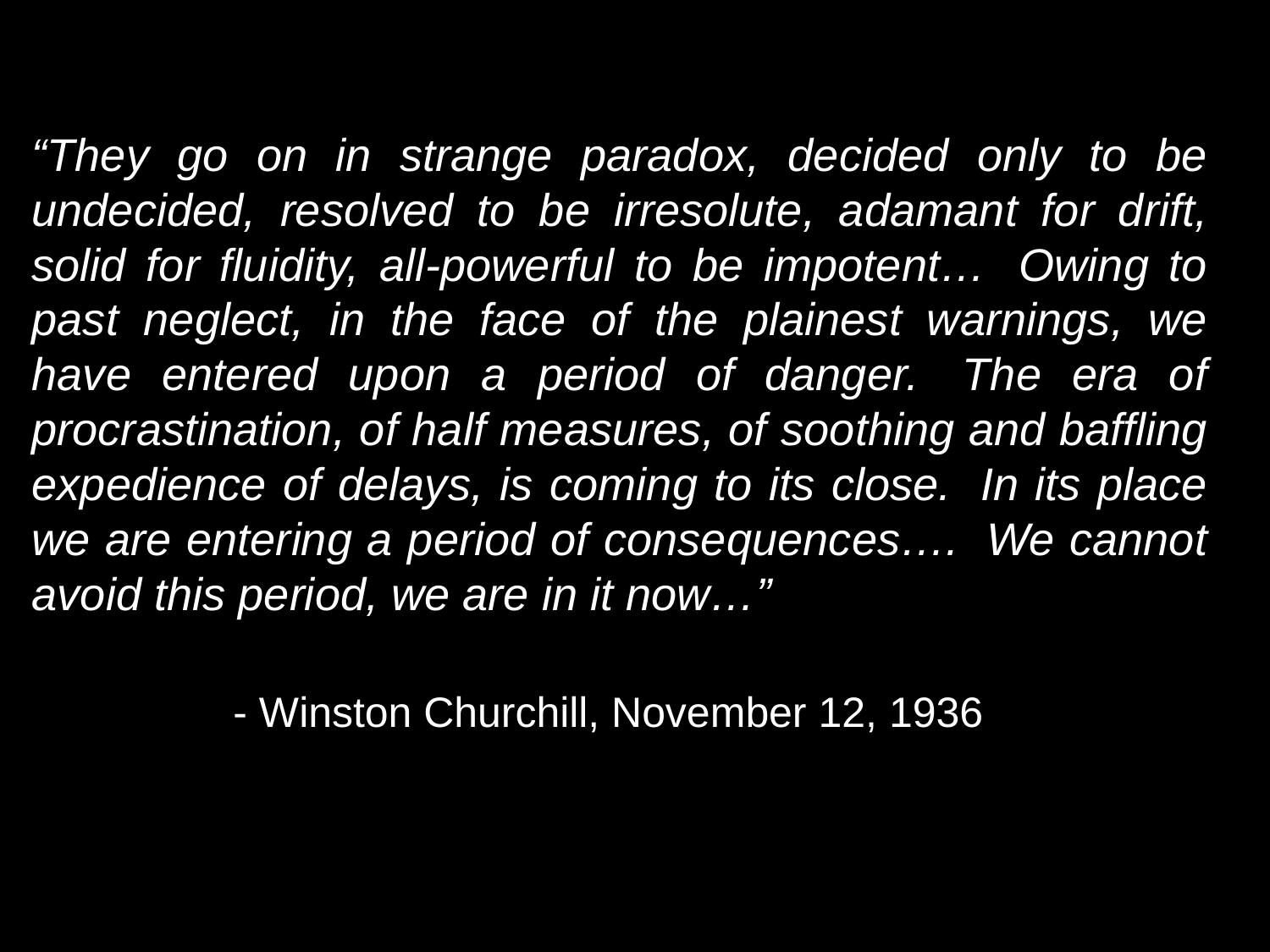

“They go on in strange paradox, decided only to be undecided, resolved to be irresolute, adamant for drift, solid for fluidity, all-powerful to be impotent…  Owing to past neglect, in the face of the plainest warnings, we have entered upon a period of danger.  The era of procrastination, of half measures, of soothing and baffling expedience of delays, is coming to its close.  In its place we are entering a period of consequences….  We cannot avoid this period, we are in it now…”
                 - Winston Churchill, November 12, 1936